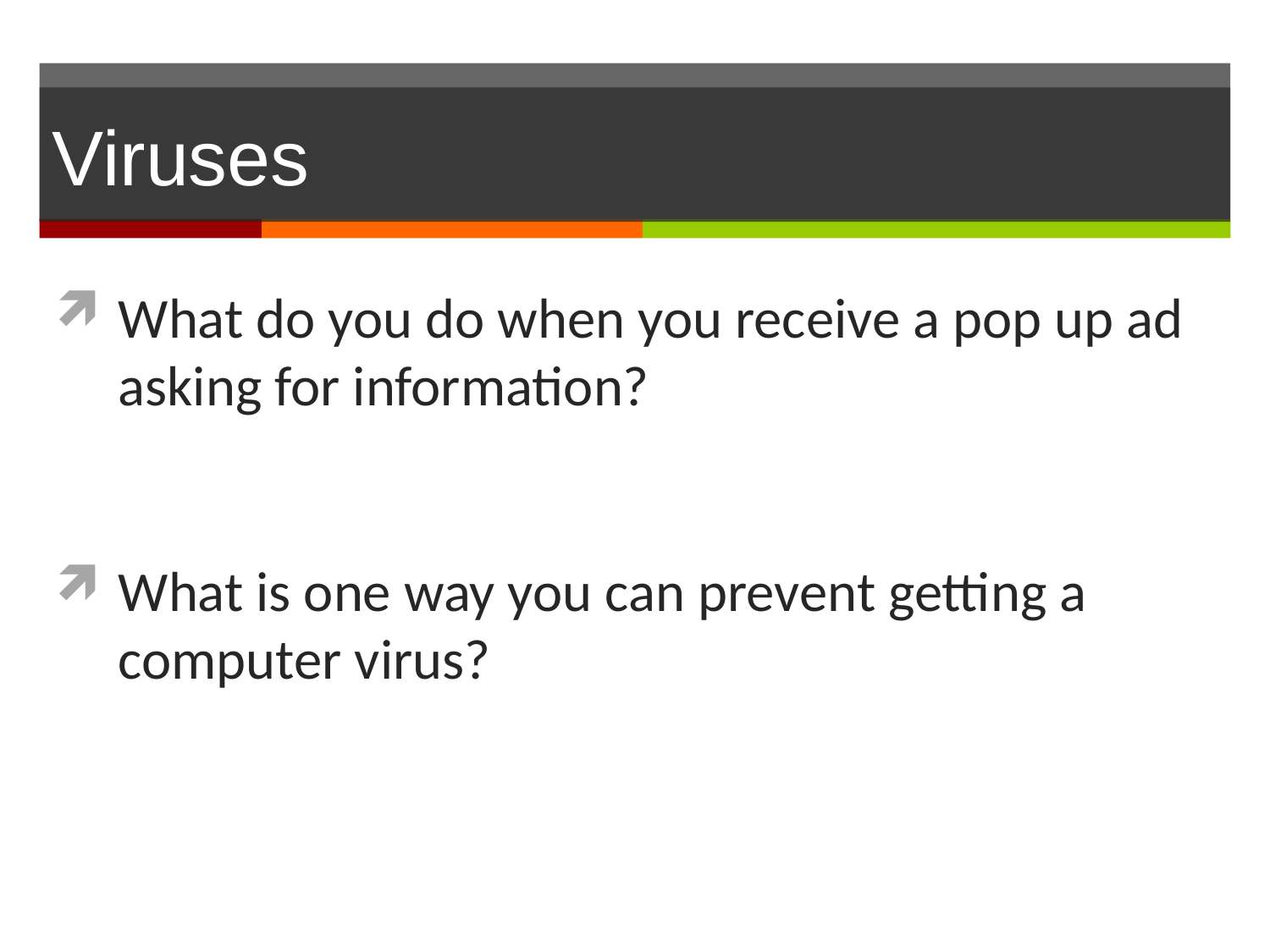

# Viruses
What do you do when you receive a pop up ad asking for information?

What is one way you can prevent getting a computer virus?